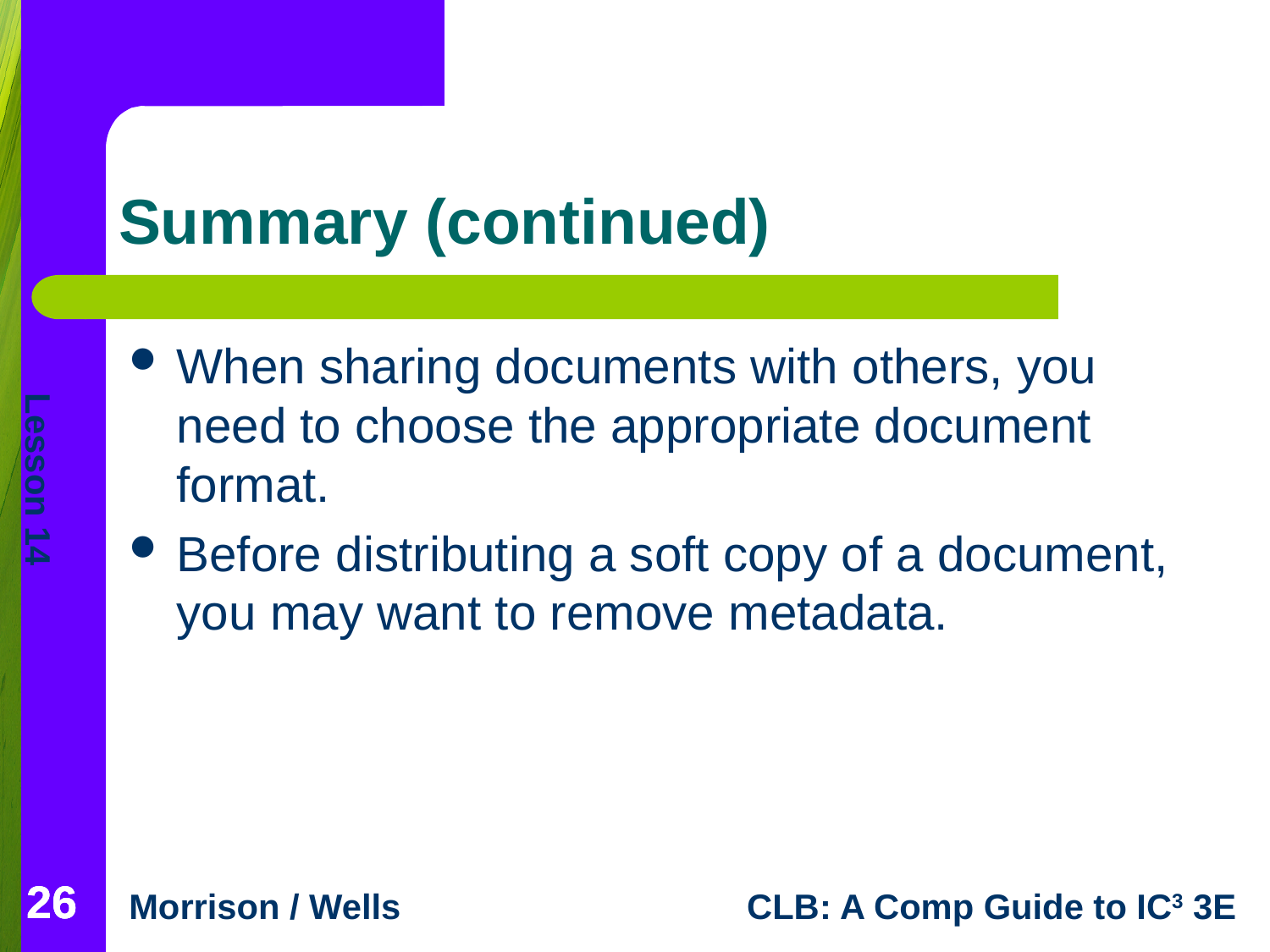

# Summary (continued)
When sharing documents with others, you need to choose the appropriate document format.
Before distributing a soft copy of a document, you may want to remove metadata.
26
26
26